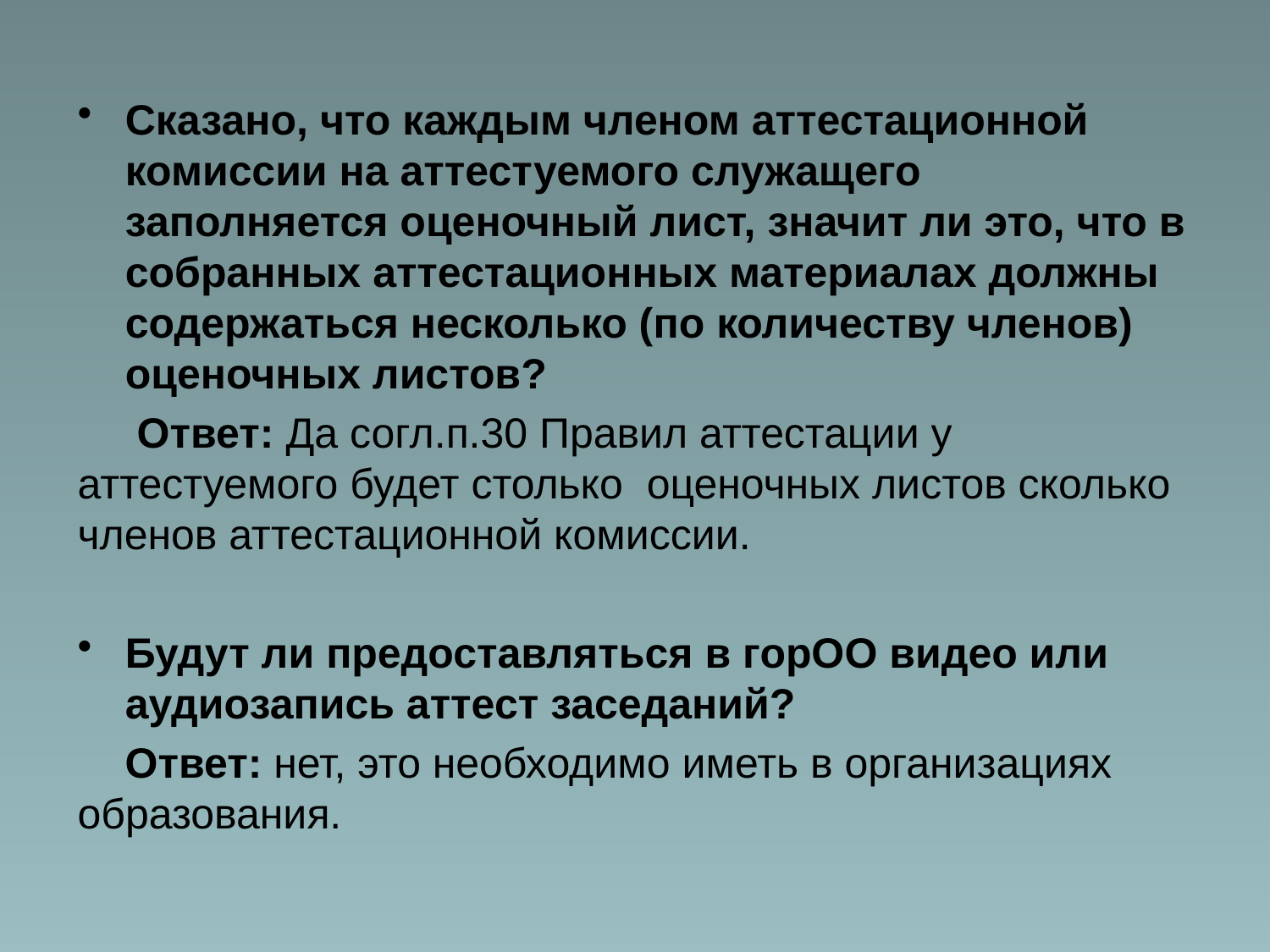

Сказано, что каждым членом аттестационной комиссии на аттестуемого служащего заполняется оценочный лист, значит ли это, что в собранных аттестационных материалах должны содержаться несколько (по количеству членов) оценочных листов?
     Ответ: Да согл.п.30 Правил аттестации у аттестуемого будет столько  оценочных листов сколько членов аттестационной комиссии.

Будут ли предоставляться в горОО видео или аудиозапись аттест заседаний?
    Ответ: нет, это необходимо иметь в организациях образования.